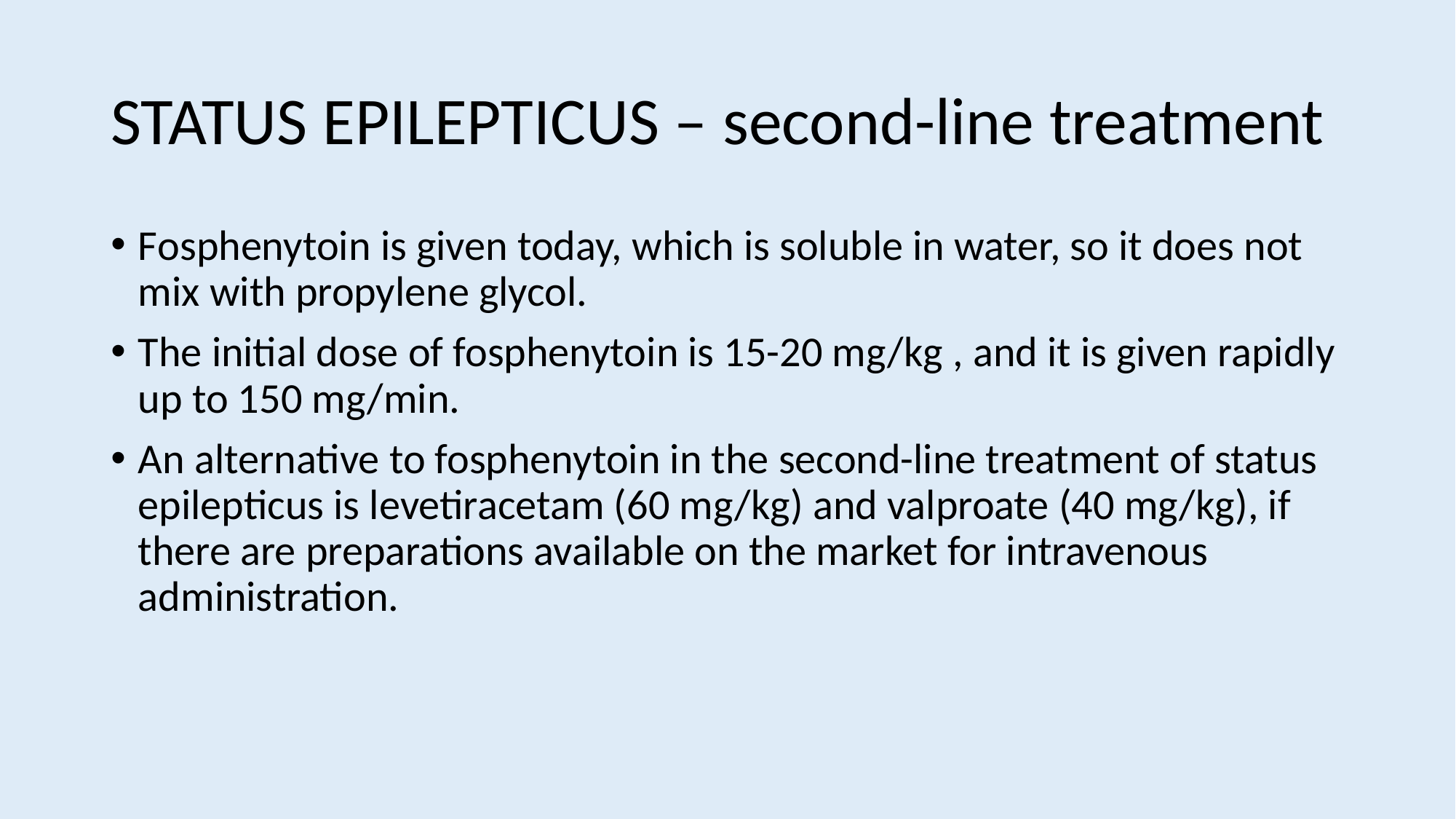

# STATUS EPILEPTICUS – second-line treatment
Fosphenytoin is given today, which is soluble in water, so it does not mix with propylene glycol.
The initial dose of fosphenytoin is 15-20 mg/kg , and it is given rapidly up to 150 mg/min.
An alternative to fosphenytoin in the second-line treatment of status epilepticus is levetiracetam (60 mg/kg) and valproate (40 mg/kg), if there are preparations available on the market for intravenous administration.